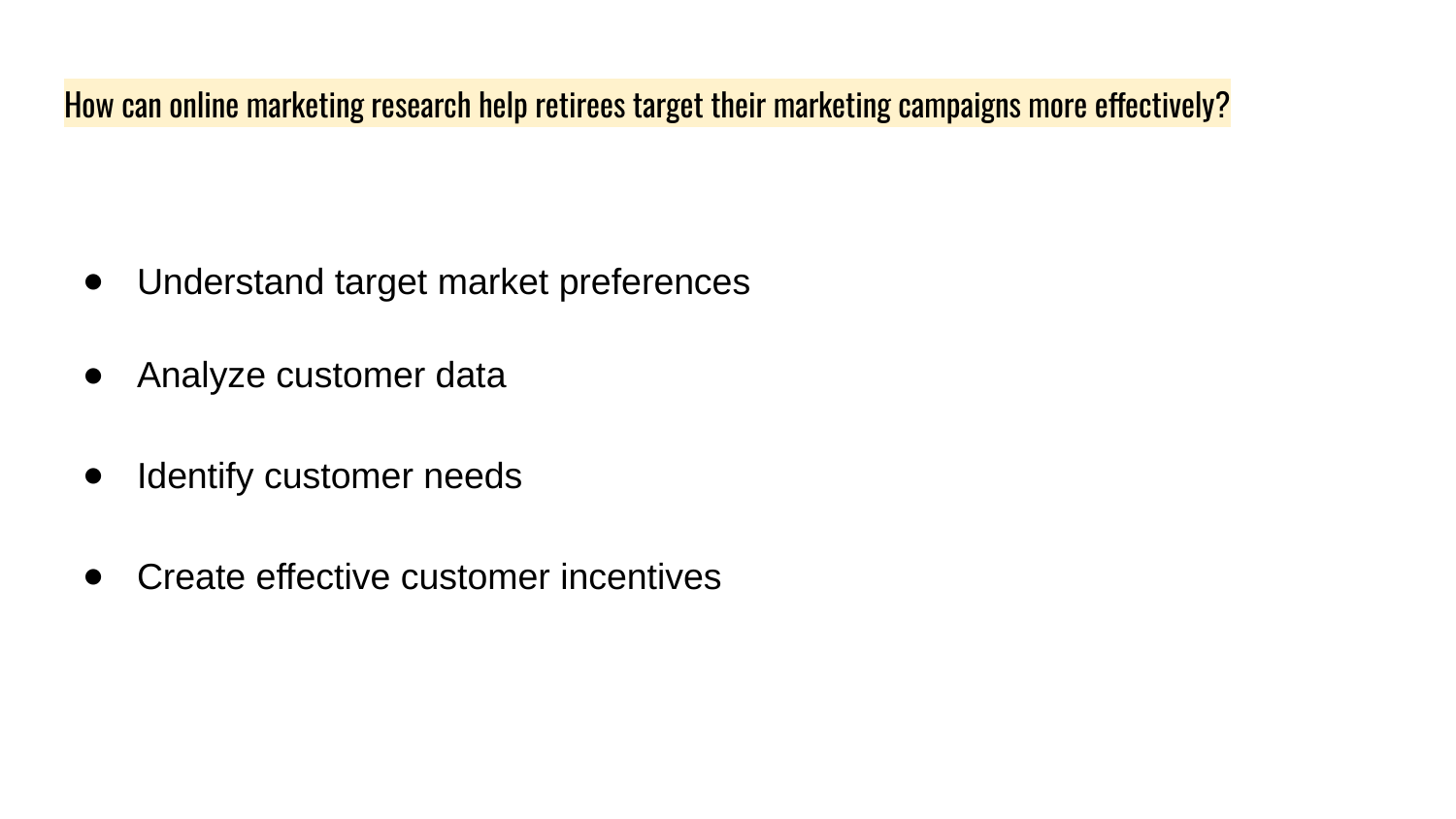

# How can online marketing research help retirees target their marketing campaigns more effectively?
Understand target market preferences
Analyze customer data
Identify customer needs
Create effective customer incentives